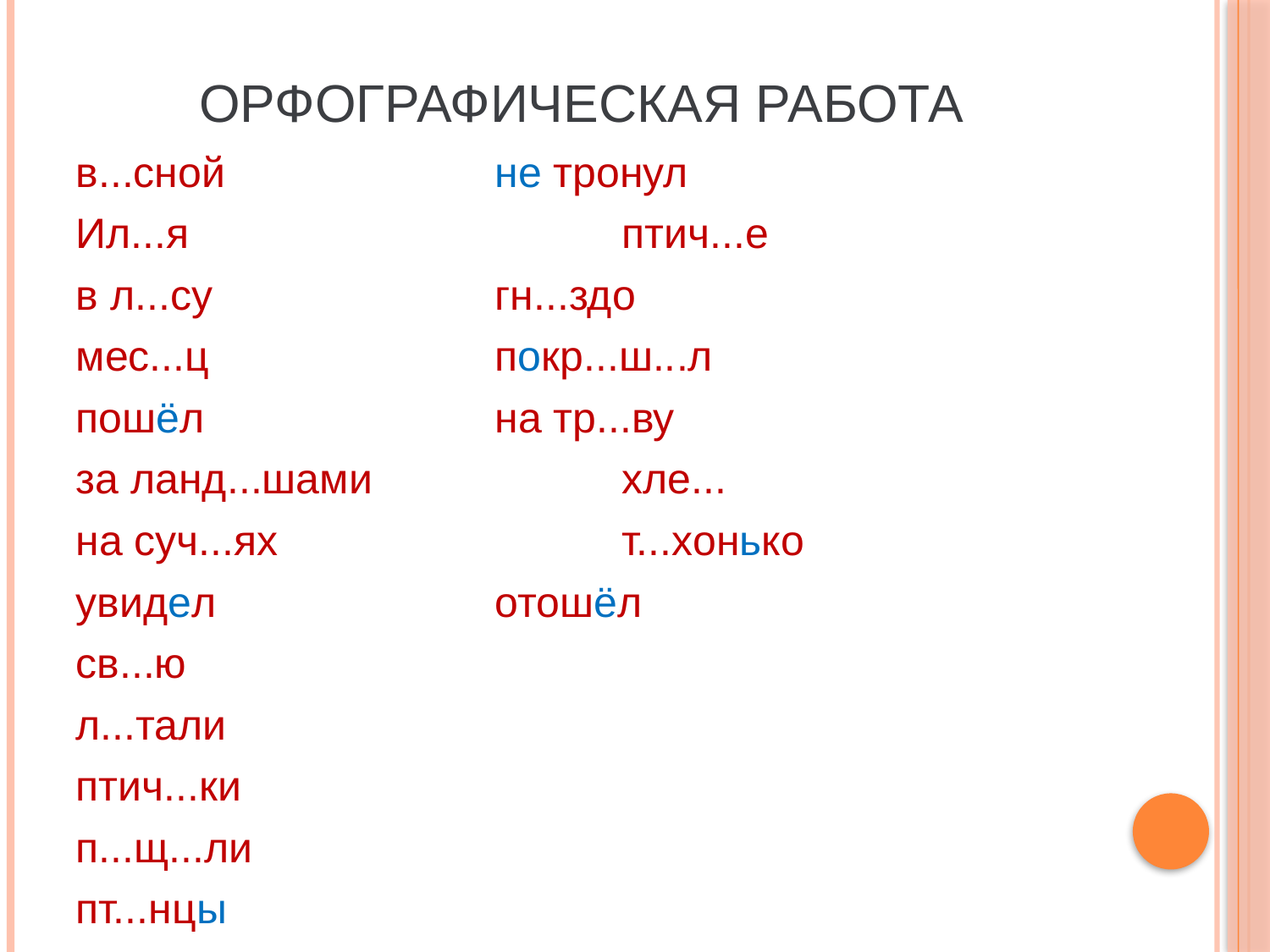

# Орфографическая работа
в...сной			не тронул
Ил...я				птич...е
в л...су			гн...здо
мес...ц			покр...ш...л
пошёл			на тр...ву
за ланд...шами		хле...
на суч...ях			т...хонько
увидел			отошёл
св...ю
л...тали
птич...ки
п...щ...ли
пт...нцы